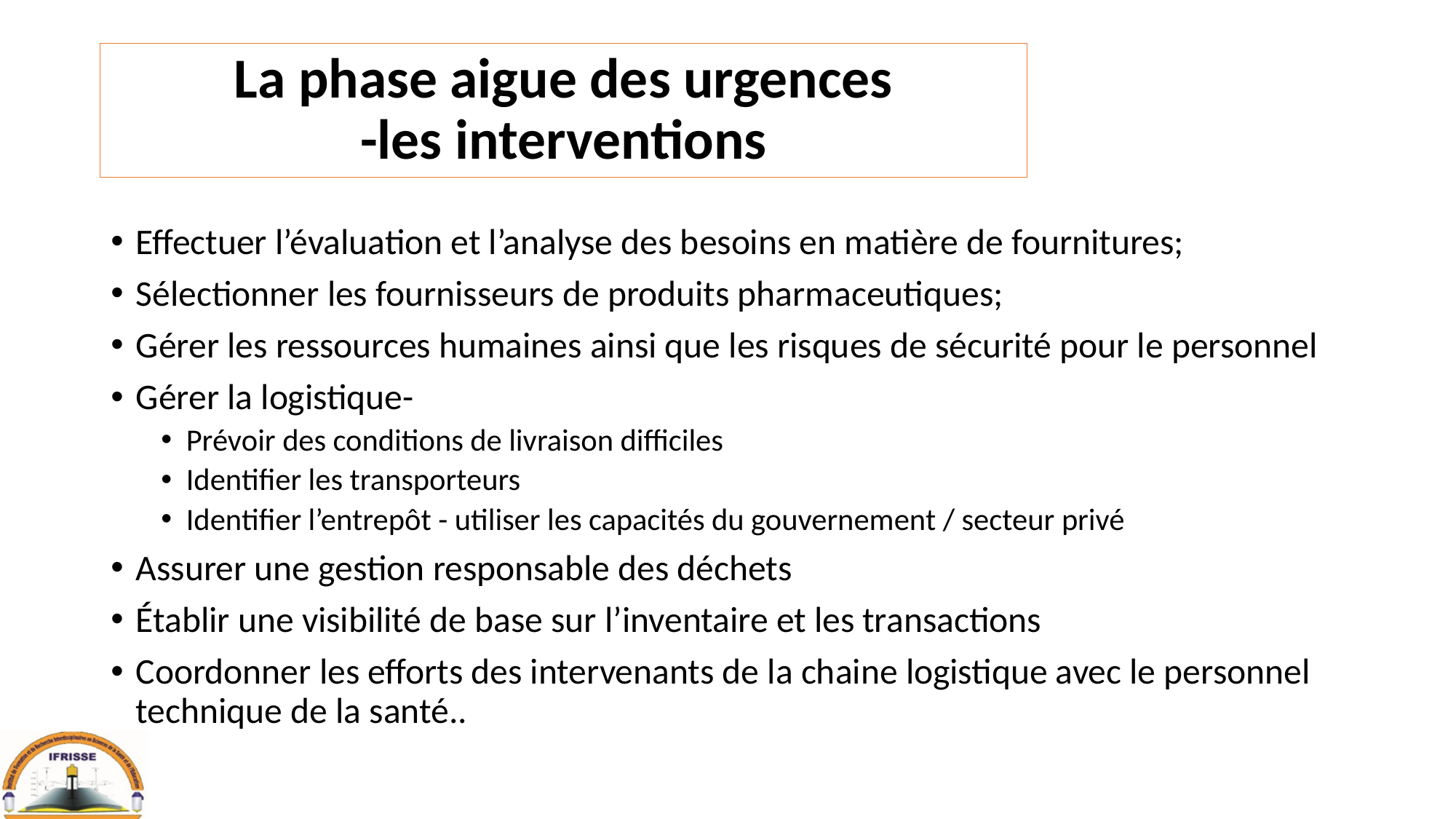

# La phase aigue des urgences -les interventions
Effectuer l’évaluation et l’analyse des besoins en matière de fournitures;
Sélectionner les fournisseurs de produits pharmaceutiques;
Gérer les ressources humaines ainsi que les risques de sécurité pour le personnel
Gérer la logistique-
Prévoir des conditions de livraison difficiles
Identifier les transporteurs
Identifier l’entrepôt - utiliser les capacités du gouvernement / secteur privé
Assurer une gestion responsable des déchets
Établir une visibilité de base sur l’inventaire et les transactions
Coordonner les efforts des intervenants de la chaine logistique avec le personnel technique de la santé..